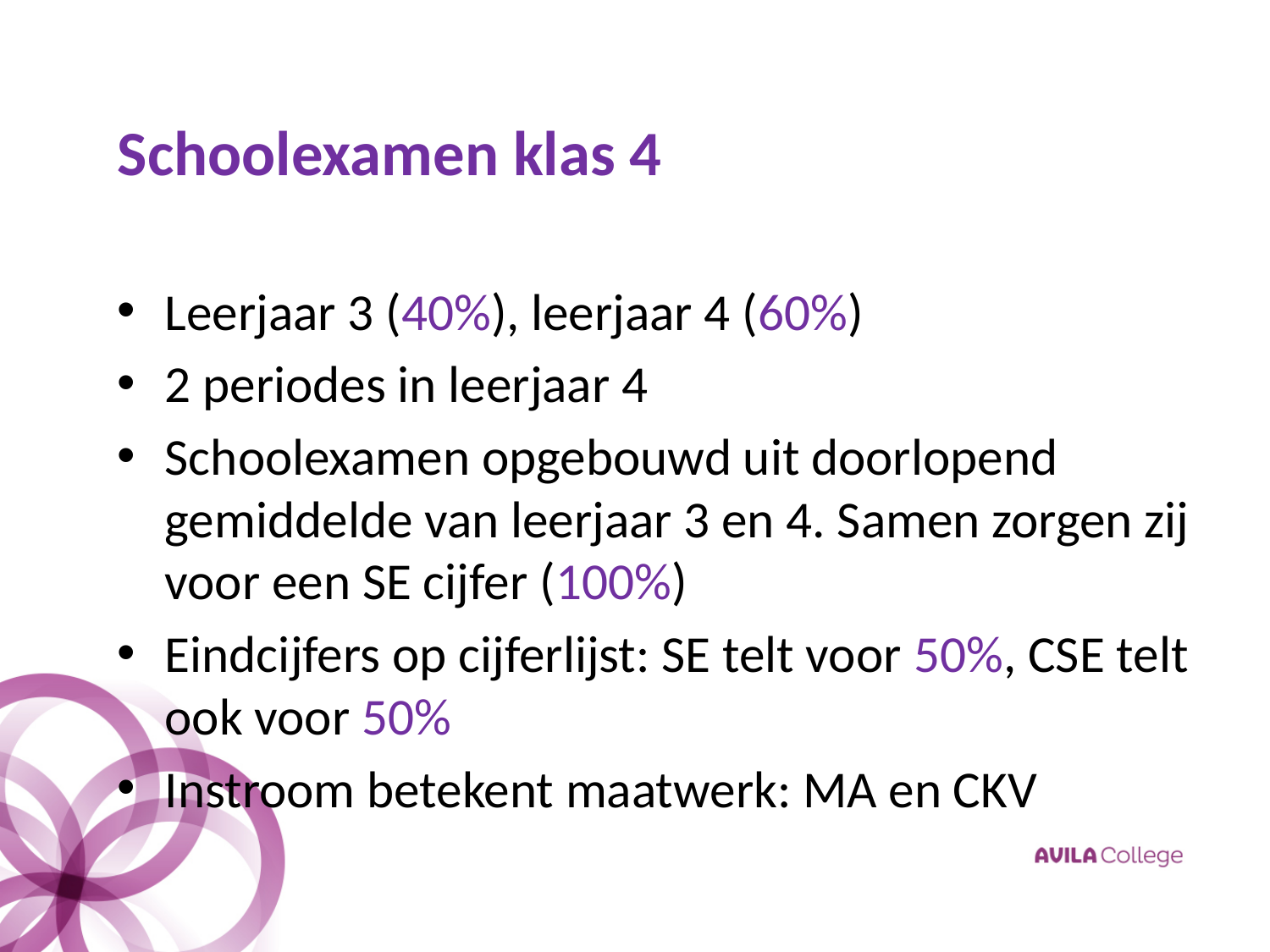

Schoolexamen klas 4

Leerjaar 3 (40%), leerjaar 4 (60%)
2 periodes in leerjaar 4
Schoolexamen opgebouwd uit doorlopend gemiddelde van leerjaar 3 en 4. Samen zorgen zij voor een SE cijfer (100%)
Eindcijfers op cijferlijst: SE telt voor 50%, CSE telt ook voor 50%
Instroom betekent maatwerk: MA en CKV